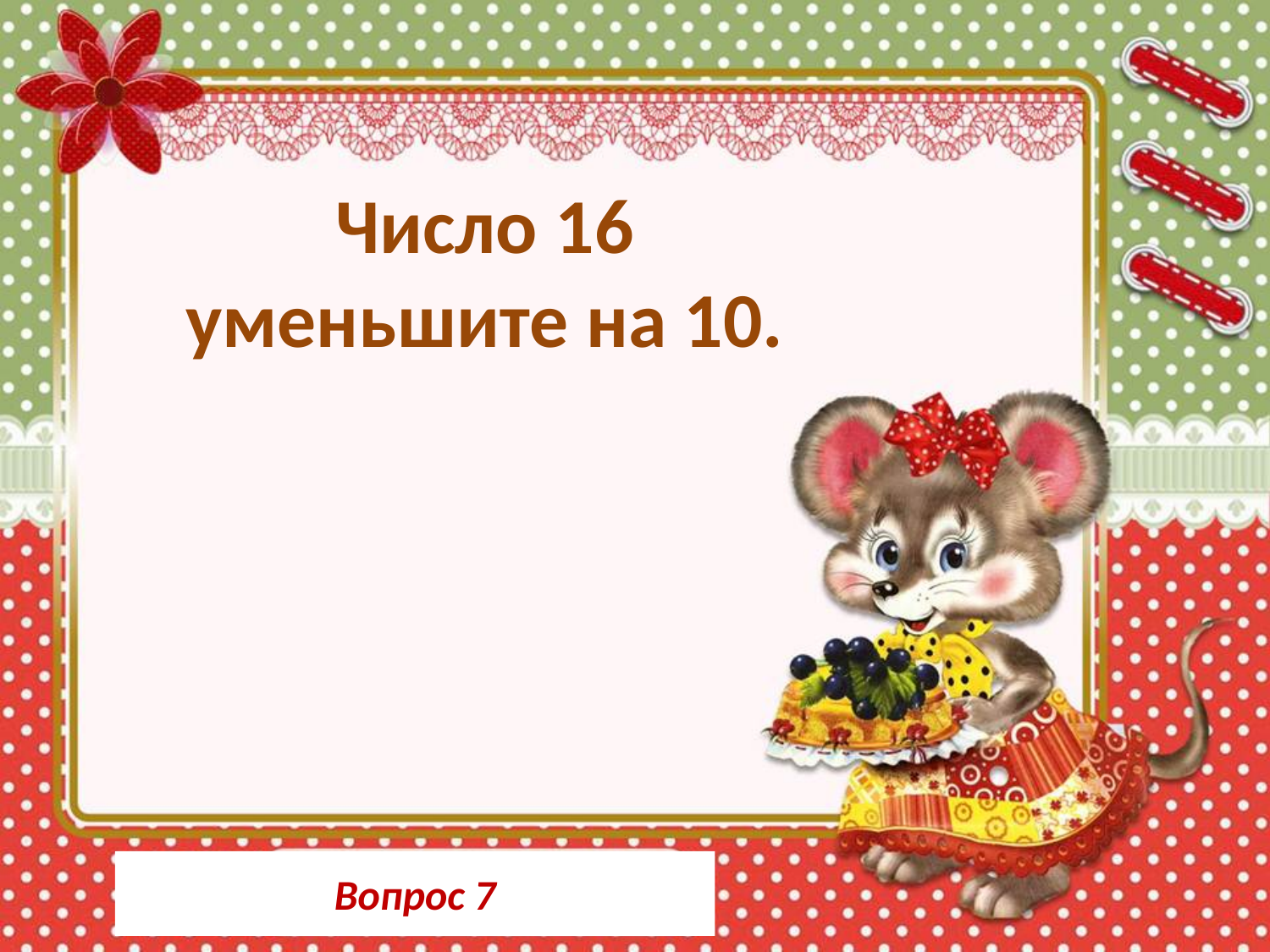

Число 16 уменьшите на 10.

Вопрос 7